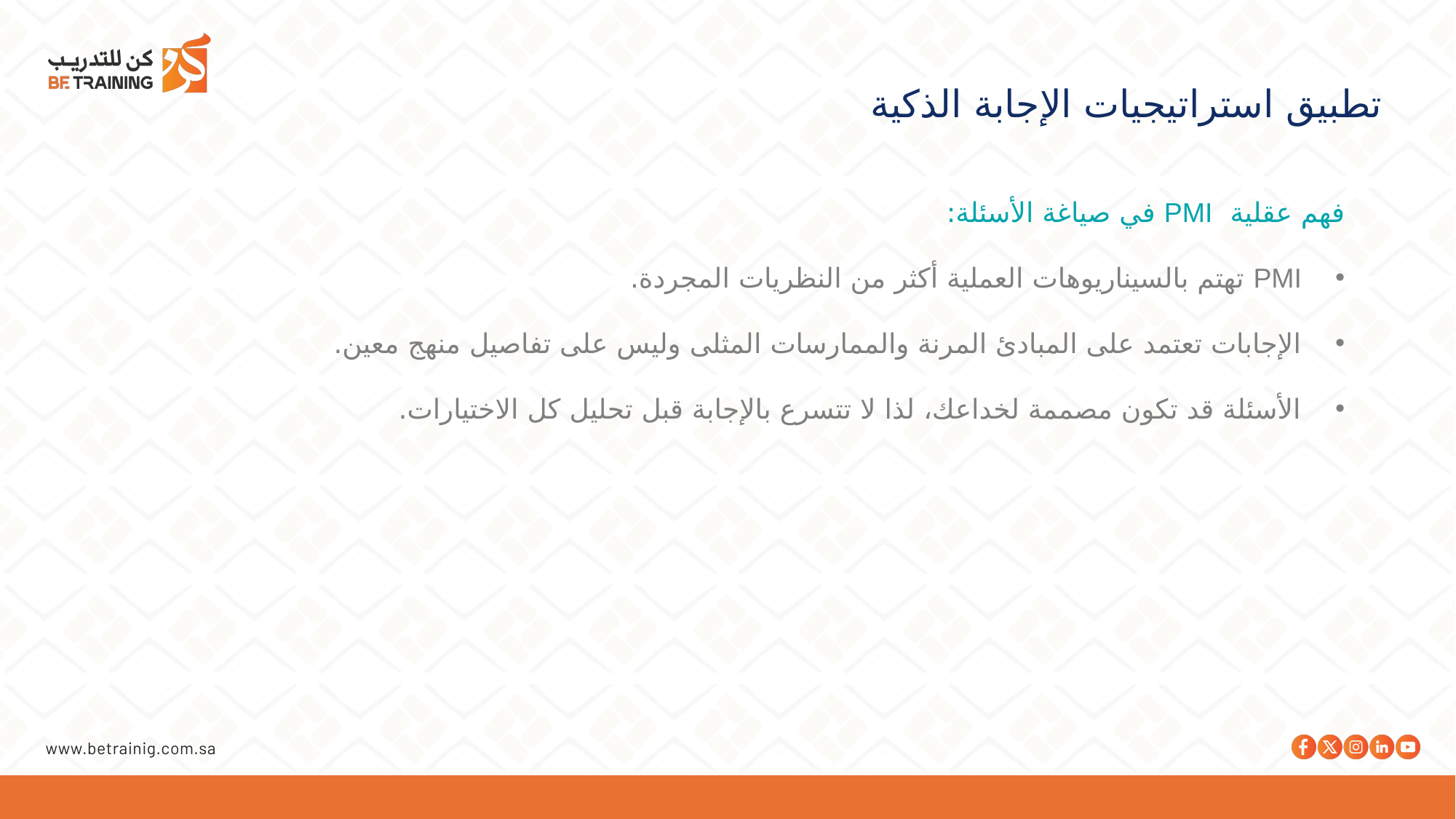

تطبيق استراتيجيات الإجابة الذكية
فهم عقلية  PMI في صياغة الأسئلة:
 PMI تهتم بالسيناريوهات العملية أكثر من النظريات المجردة.
 الإجابات تعتمد على المبادئ المرنة والممارسات المثلى وليس على تفاصيل منهج معين.
 الأسئلة قد تكون مصممة لخداعك، لذا لا تتسرع بالإجابة قبل تحليل كل الاختيارات.